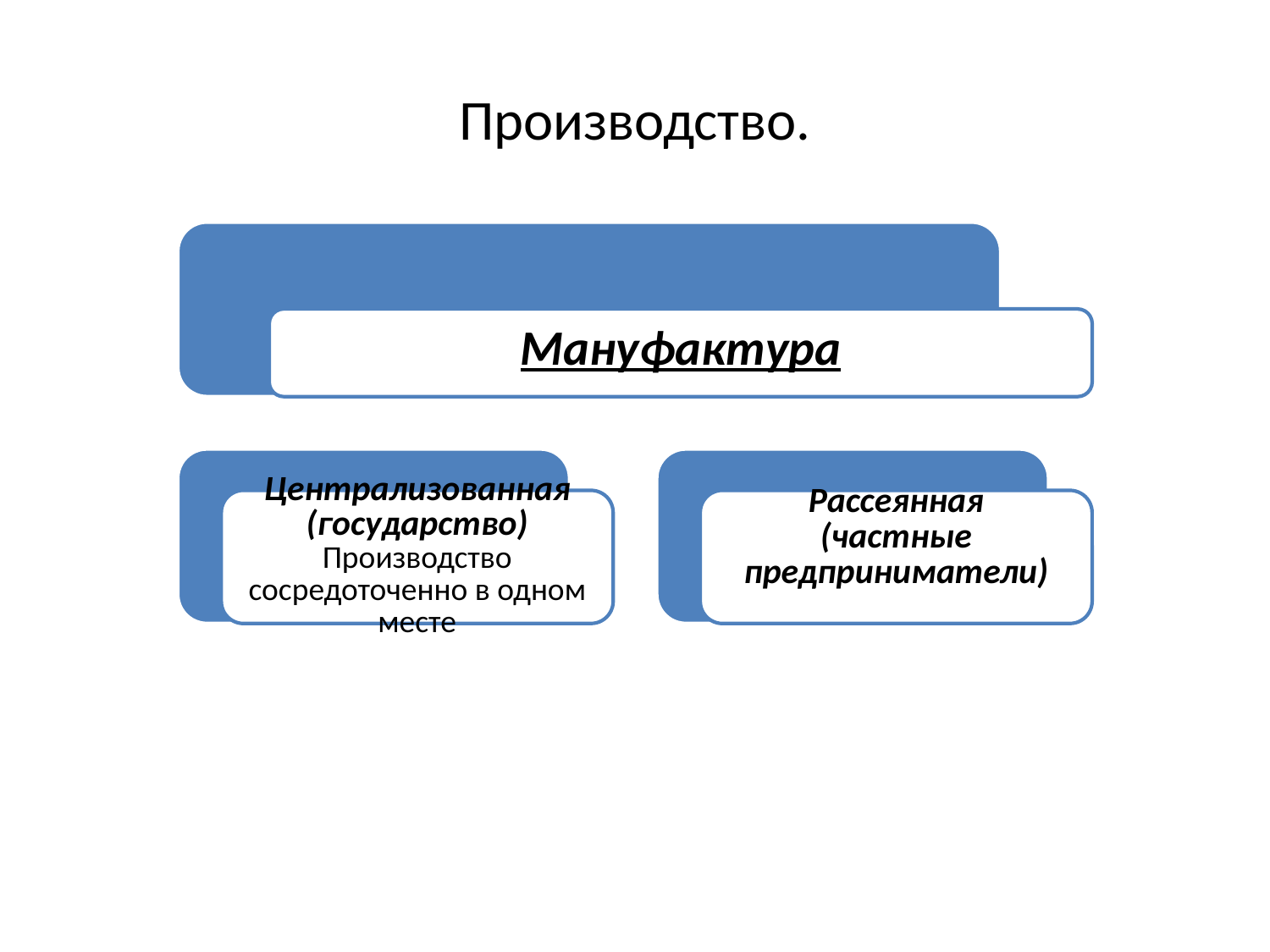

# Производство.
Мануфактура
Централизованная
(государство)
Производство сосредоточенно в одном месте
Рассеянная
(частные предприниматели)